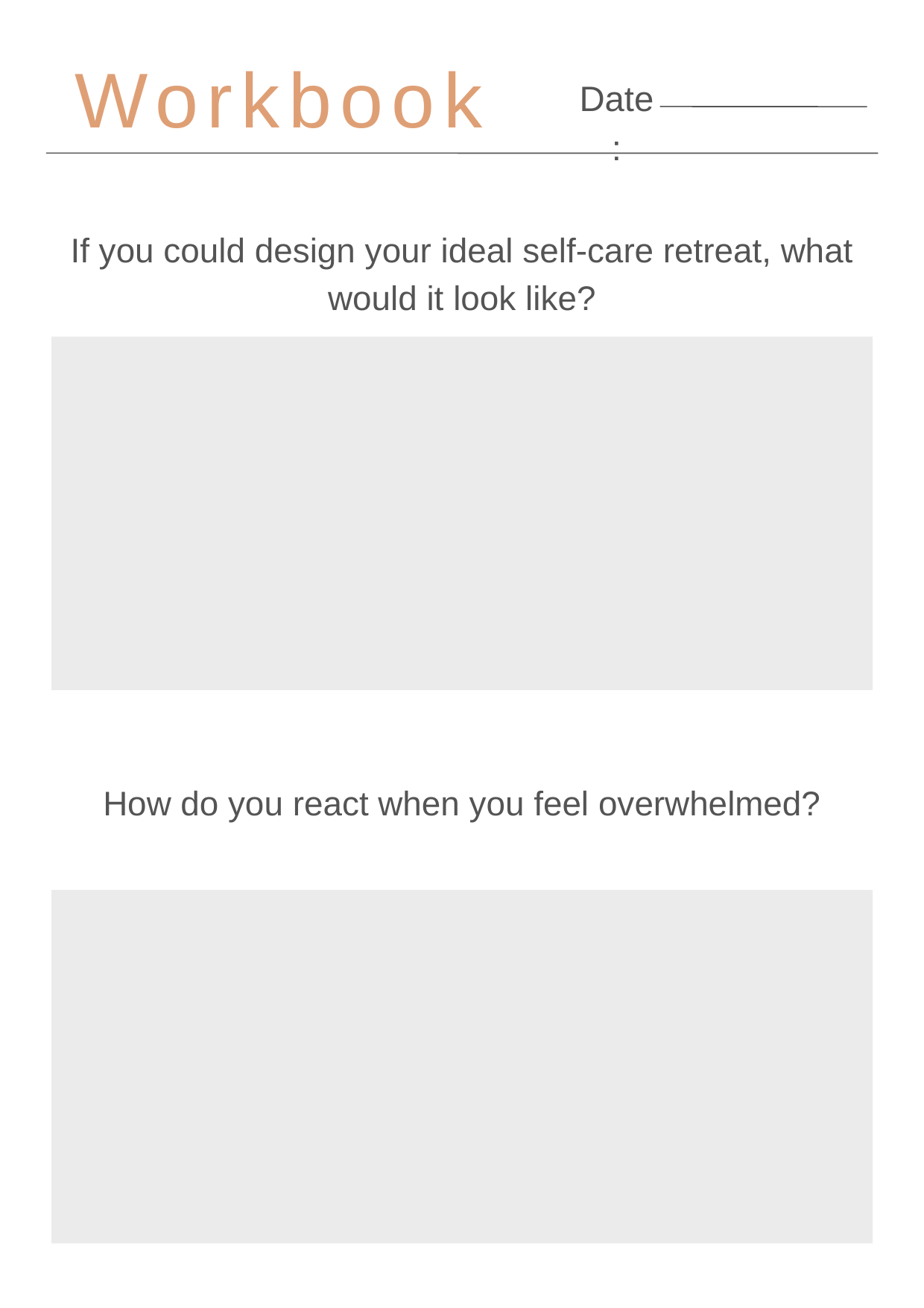

Workbook
Date:

If you could design your ideal self-care retreat, what would it look like?

How do you react when you feel overwhelmed?